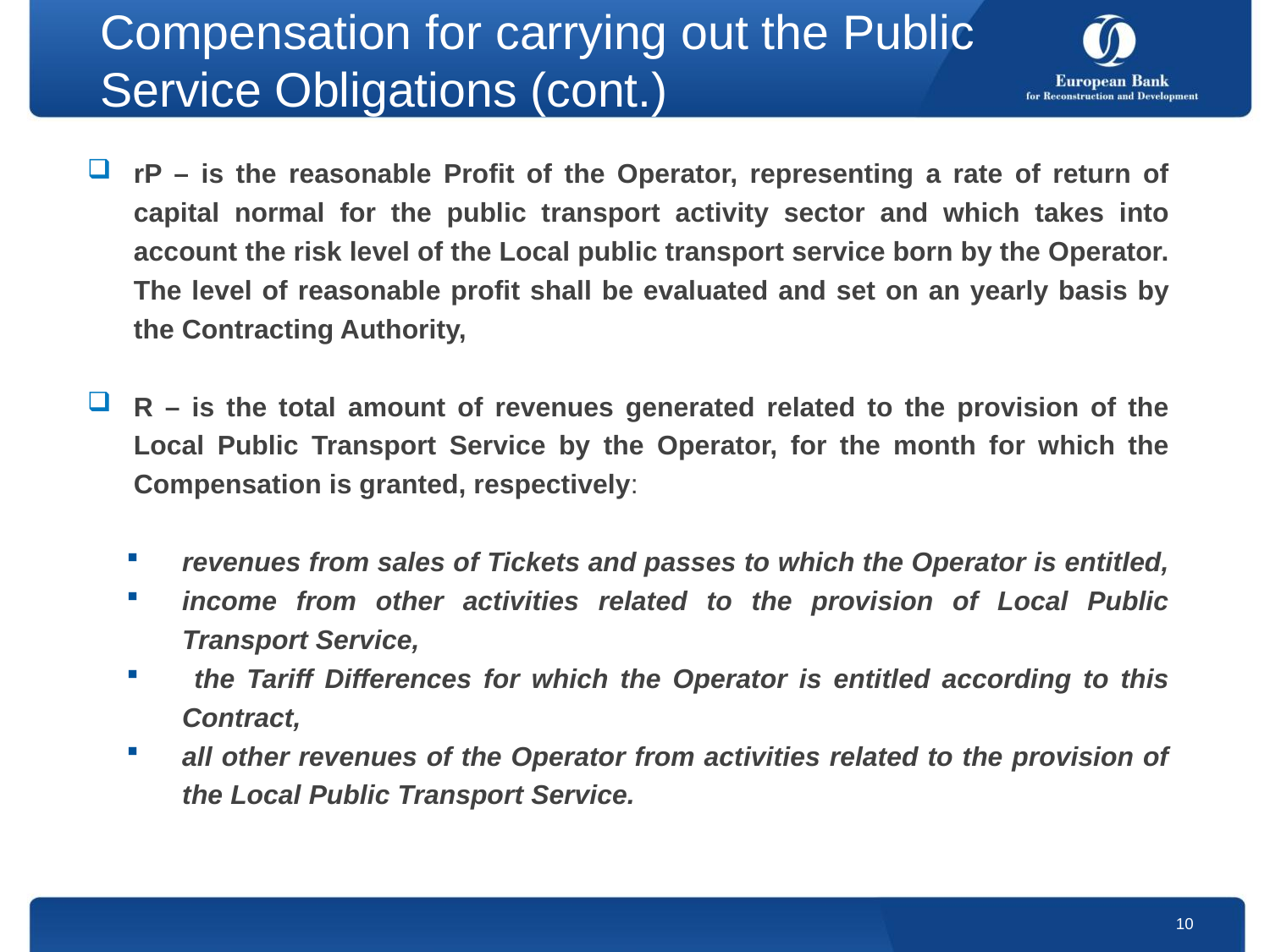

# Compensation for carrying out the Public Service Obligations (cont.)
rP – is the reasonable Profit of the Operator, representing a rate of return of capital normal for the public transport activity sector and which takes into account the risk level of the Local public transport service born by the Operator. The level of reasonable profit shall be evaluated and set on an yearly basis by the Contracting Authority,

R – is the total amount of revenues generated related to the provision of the Local Public Transport Service by the Operator, for the month for which the Compensation is granted, respectively:

revenues from sales of Tickets and passes to which the Operator is entitled,
income from other activities related to the provision of Local Public Transport Service,
 the Tariff Differences for which the Operator is entitled according to this Contract,
all other revenues of the Operator from activities related to the provision of the Local Public Transport Service.

10